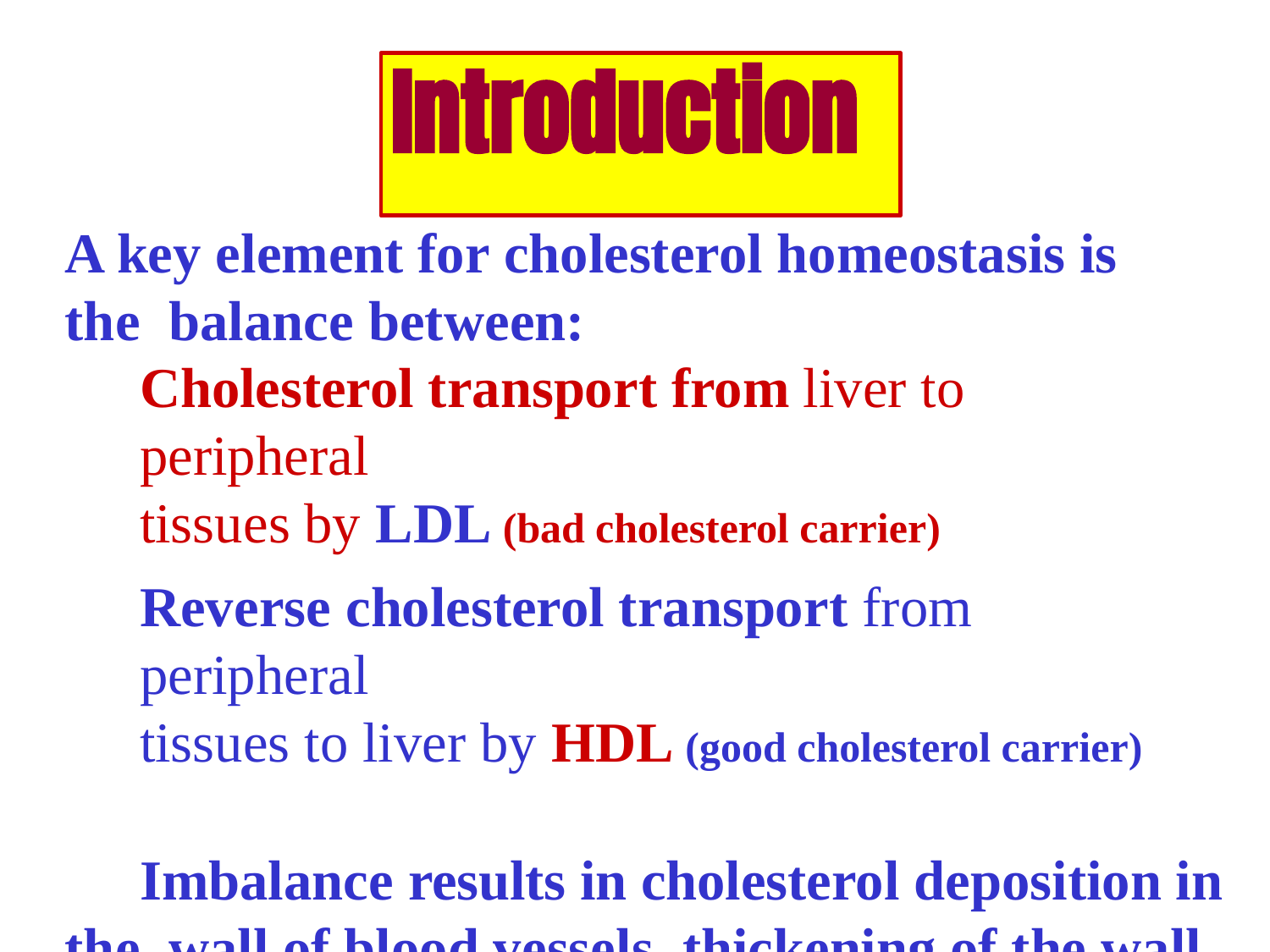

# Introduction
A key element for cholesterol homeostasis is the  balance between:
Cholesterol transport from liver to peripheral
tissues by LDL (bad cholesterol carrier)
Reverse cholesterol transport from peripheral
tissues to liver by HDL (good cholesterol carrier)

Imbalance results in cholesterol deposition in the  wall of blood vessels, thickening of the wall and  narrowing of the lumen “Atherosclerosis”